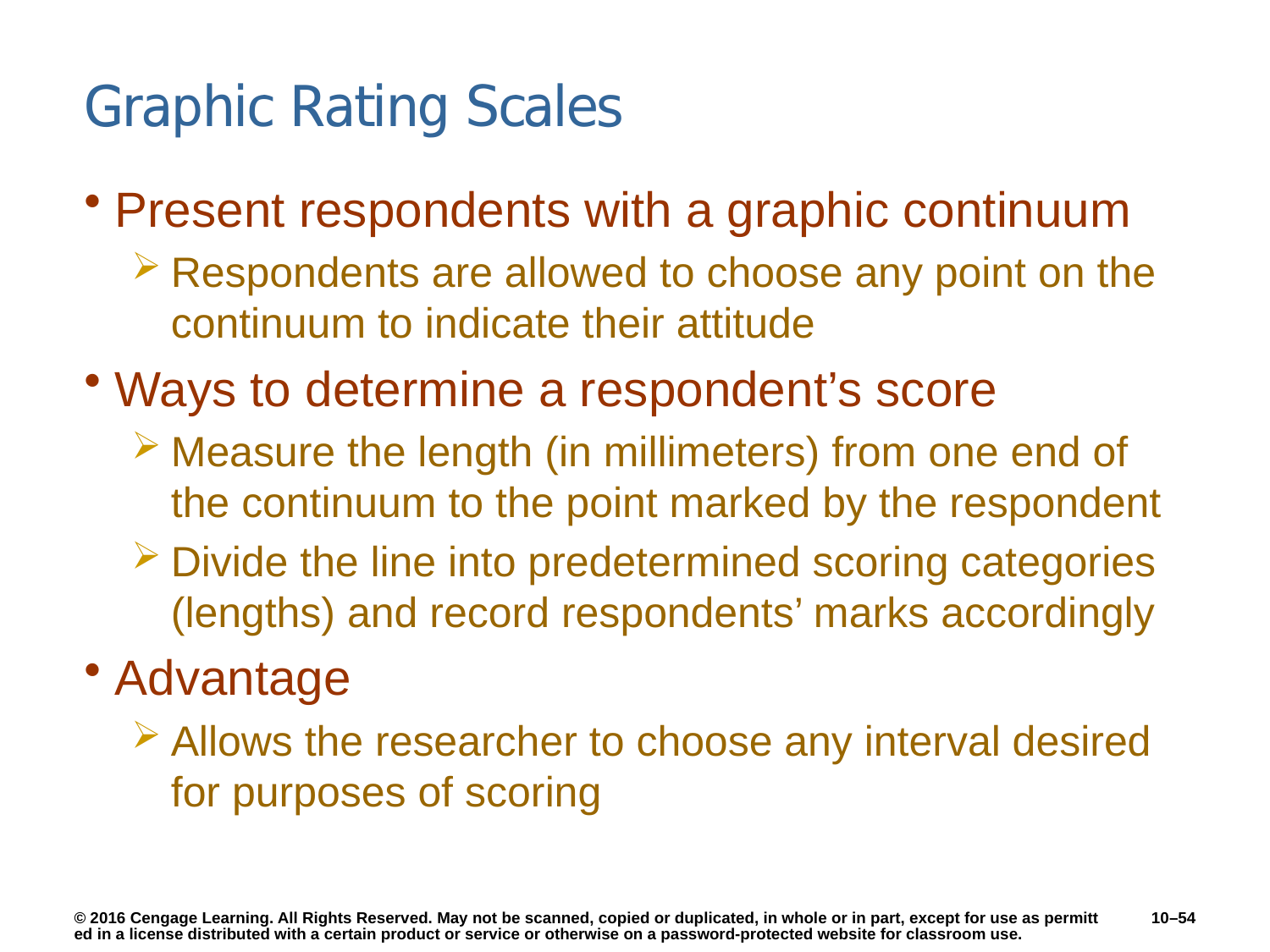

# Graphic Rating Scales
Present respondents with a graphic continuum
Respondents are allowed to choose any point on the continuum to indicate their attitude
Ways to determine a respondent’s score
Measure the length (in millimeters) from one end of the continuum to the point marked by the respondent
Divide the line into predetermined scoring categories (lengths) and record respondents’ marks accordingly
Advantage
Allows the researcher to choose any interval desired for purposes of scoring

10–54
© 2016 Cengage Learning. All Rights Reserved. May not be scanned, copied or duplicated, in whole or in part, except for use as permitted in a license distributed with a certain product or service or otherwise on a password-protected website for classroom use.